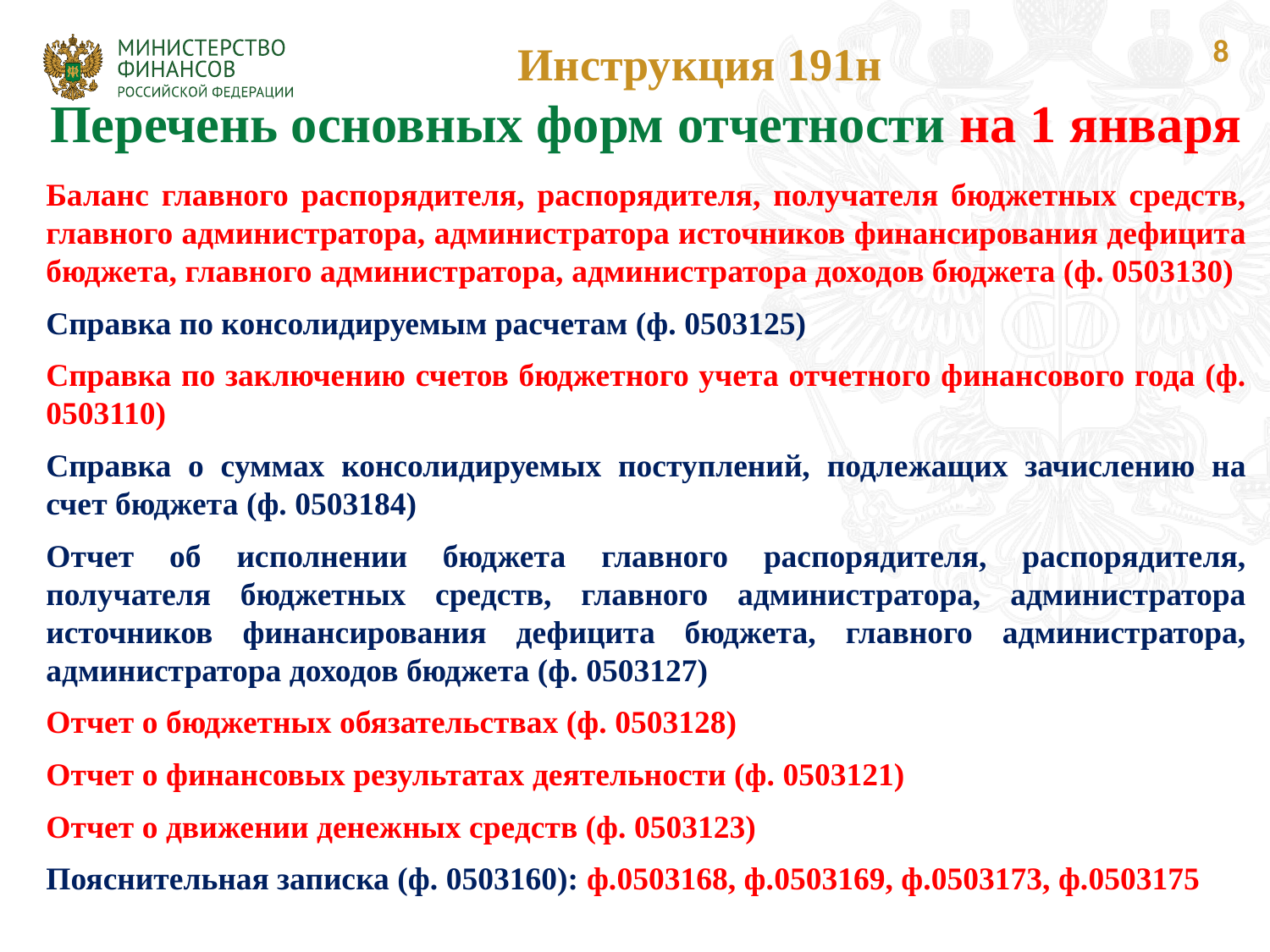

Инструкция 191н
8
Перечень основных форм отчетности на 1 января
Баланс главного распорядителя, распорядителя, получателя бюджетных средств, главного администратора, администратора источников финансирования дефицита бюджета, главного администратора, администратора доходов бюджета (ф. 0503130)
Справка по консолидируемым расчетам (ф. 0503125)
Справка по заключению счетов бюджетного учета отчетного финансового года (ф. 0503110)
Справка о суммах консолидируемых поступлений, подлежащих зачислению на счет бюджета (ф. 0503184)
Отчет об исполнении бюджета главного распорядителя, распорядителя, получателя бюджетных средств, главного администратора, администратора источников финансирования дефицита бюджета, главного администратора, администратора доходов бюджета (ф. 0503127)
Отчет о бюджетных обязательствах (ф. 0503128)
Отчет о финансовых результатах деятельности (ф. 0503121)
Отчет о движении денежных средств (ф. 0503123)
Пояснительная записка (ф. 0503160): ф.0503168, ф.0503169, ф.0503173, ф.0503175